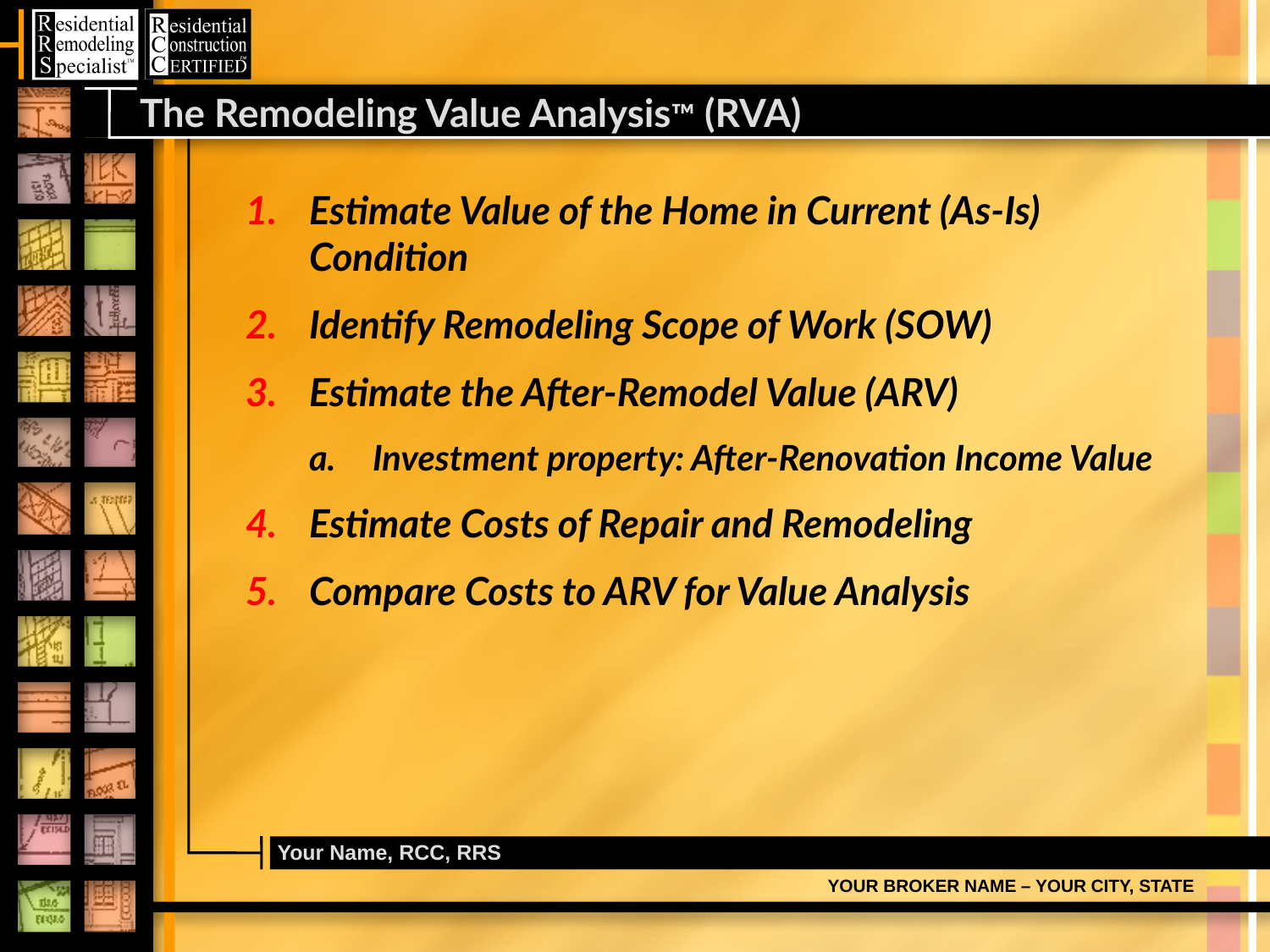

# The Remodeling Value Analysis™ (RVA)
Estimate Value of the Home in Current (As-Is)  Condition
Identify Remodeling Scope of Work (SOW)
Estimate the After-Remodel Value (ARV)
Investment property: After-Renovation Income Value
Estimate Costs of Repair and Remodeling
Compare Costs to ARV for Value Analysis

Your Name, RCC, RRS